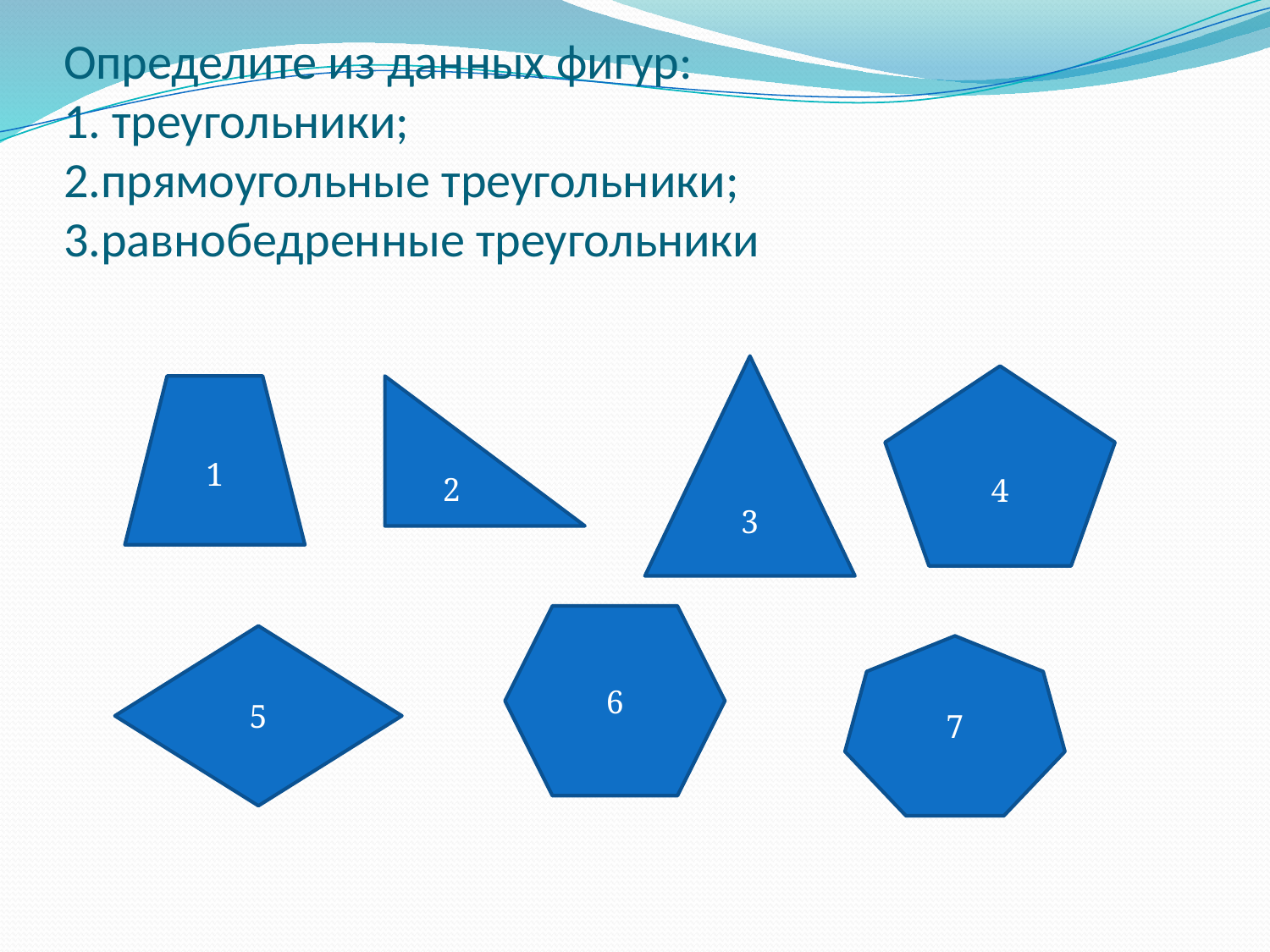

# Определите из данных фигур: 1. треугольники; 2.прямоугольные треугольники; 3.равнобедренные треугольники

3
4
1
2
6
5
7